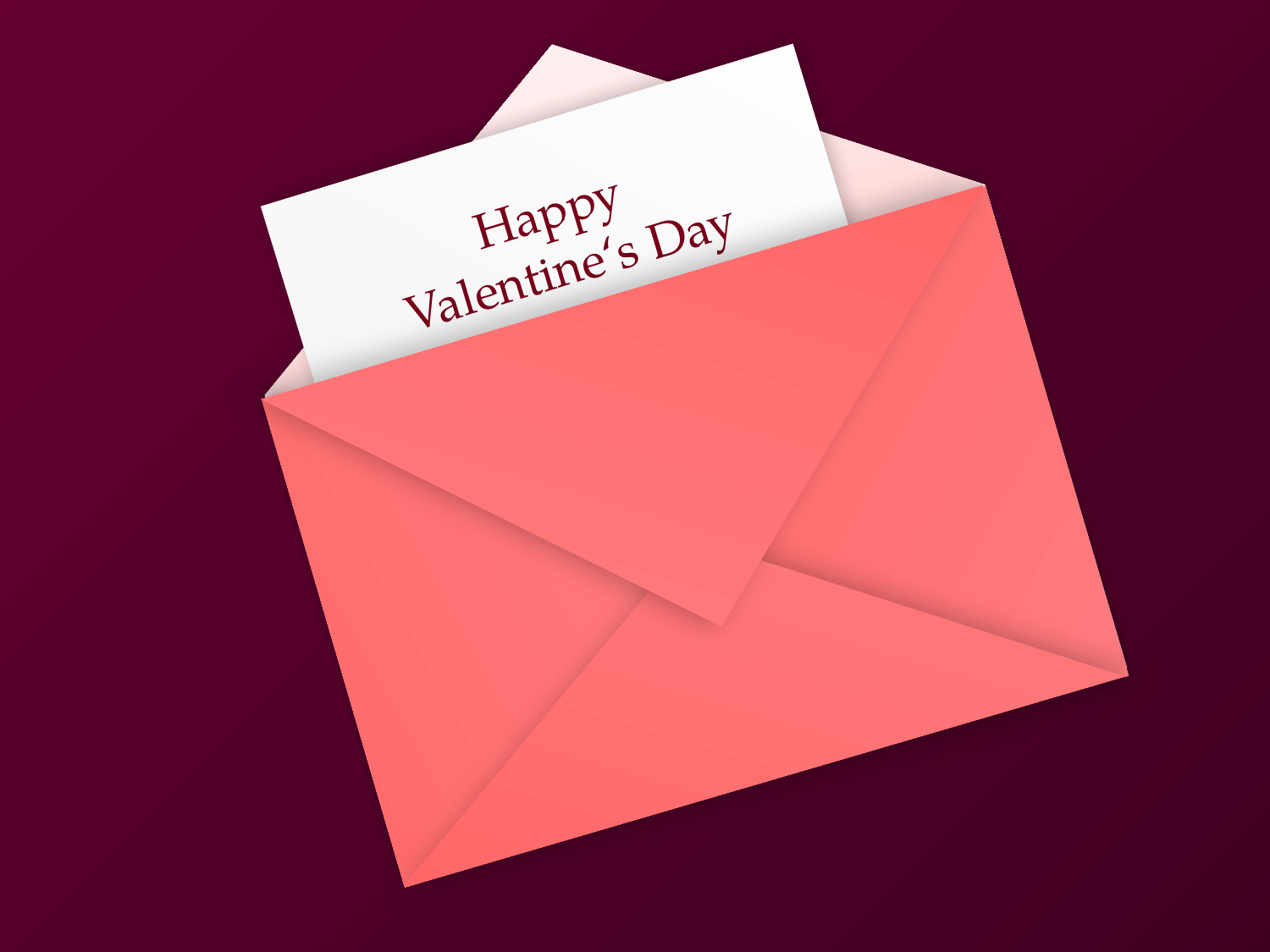

Happy
Valentine‘s Day
express your love right here.